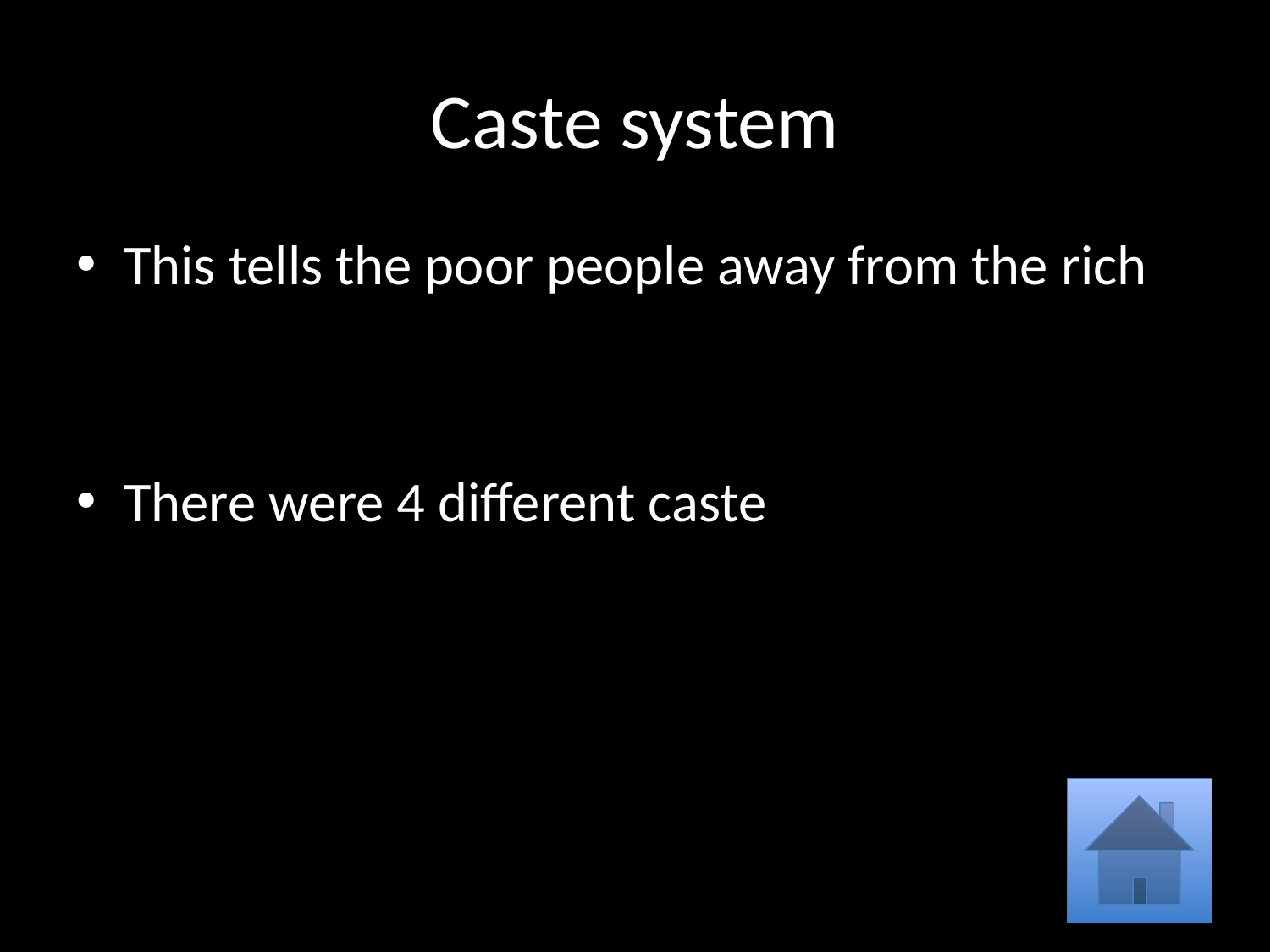

# Caste system
This tells the poor people away from the rich

There were 4 different caste